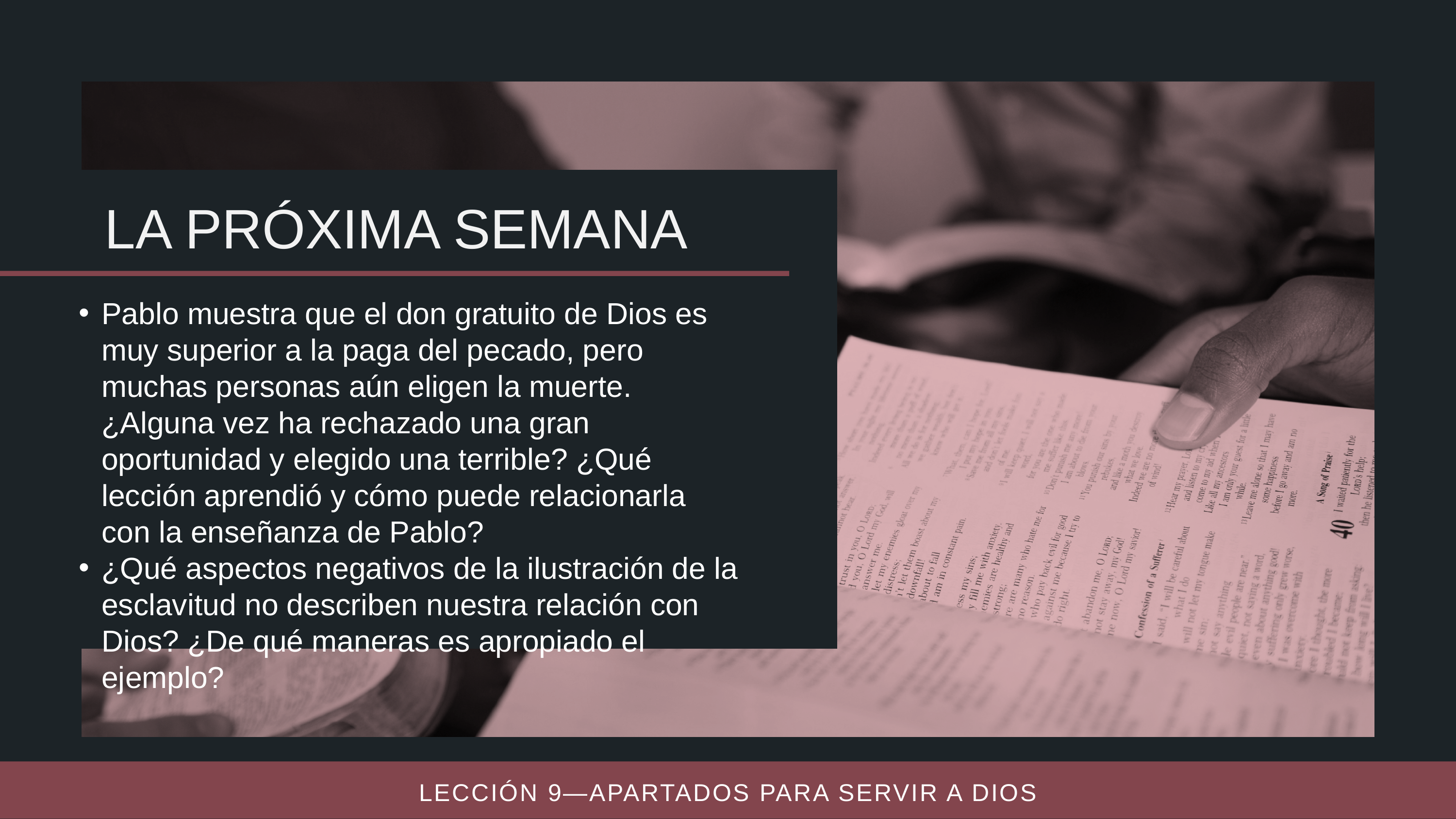

Pablo muestra que el don gratuito de Dios es muy superior a la paga del pecado, pero muchas personas aún eligen la muerte. ¿Alguna vez ha rechazado una gran oportunidad y elegido una terrible? ¿Qué lección aprendió y cómo puede relacionarla con la enseñanza de Pablo?
¿Qué aspectos negativos de la ilustración de la esclavitud no describen nuestra relación con Dios? ¿De qué maneras es apropiado el ejemplo?